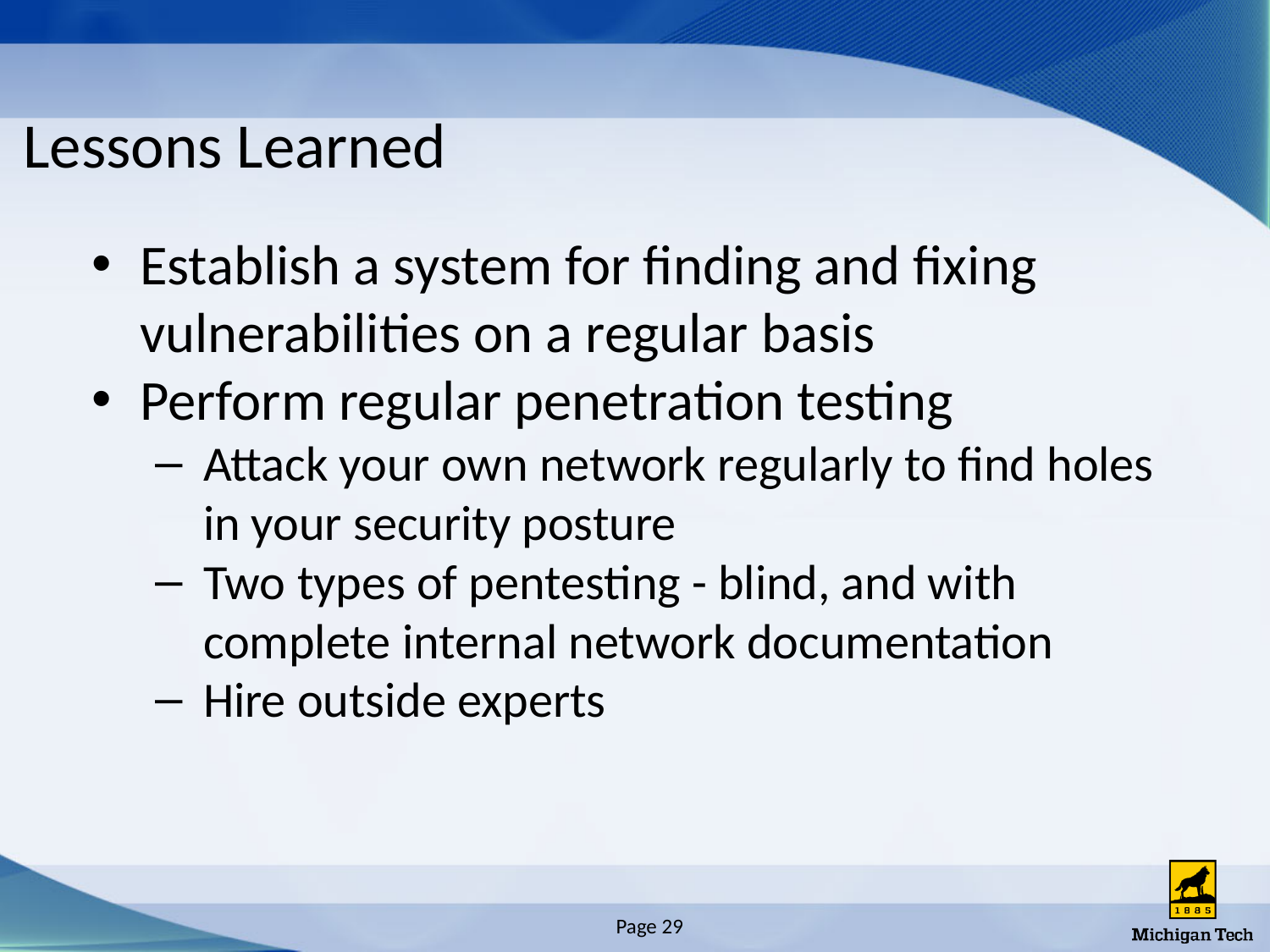

# Lessons Learned
Establish a system for finding and fixing vulnerabilities on a regular basis
Perform regular penetration testing
Attack your own network regularly to find holes in your security posture
Two types of pentesting - blind, and with complete internal network documentation
Hire outside experts